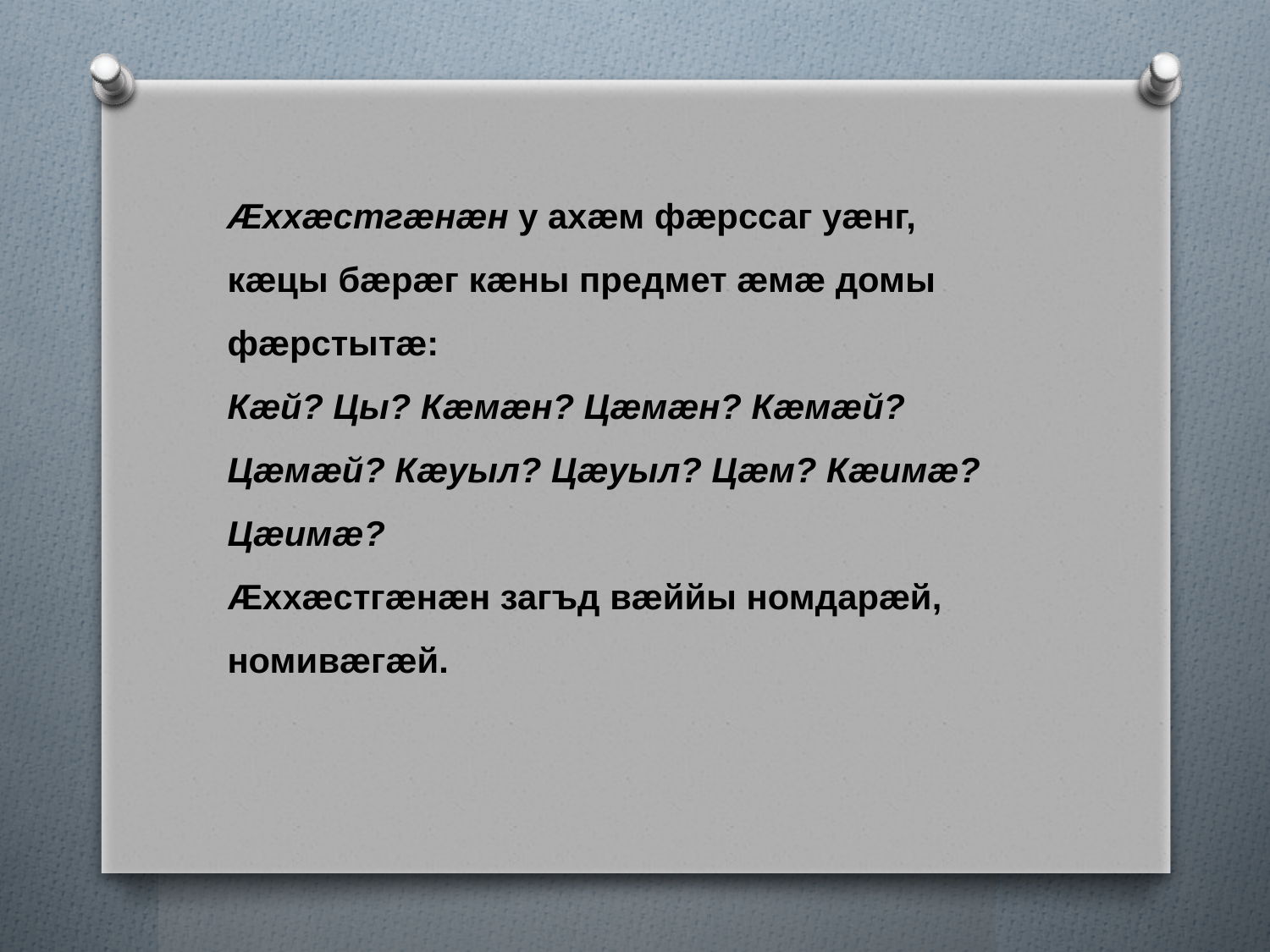

Æххæстгæнæн у ахæм фæрссаг уæнг, кæцы бæрæг кæны предмет æмæ домы фæрстытæ:
Кæй? Цы? Кæмæн? Цæмæн? Кæмæй? Цæмæй? Кæуыл? Цæуыл? Цæм? Кæимæ? Цæимæ?
Æххæстгæнæн загъд вæййы номдарæй, номивæгæй.